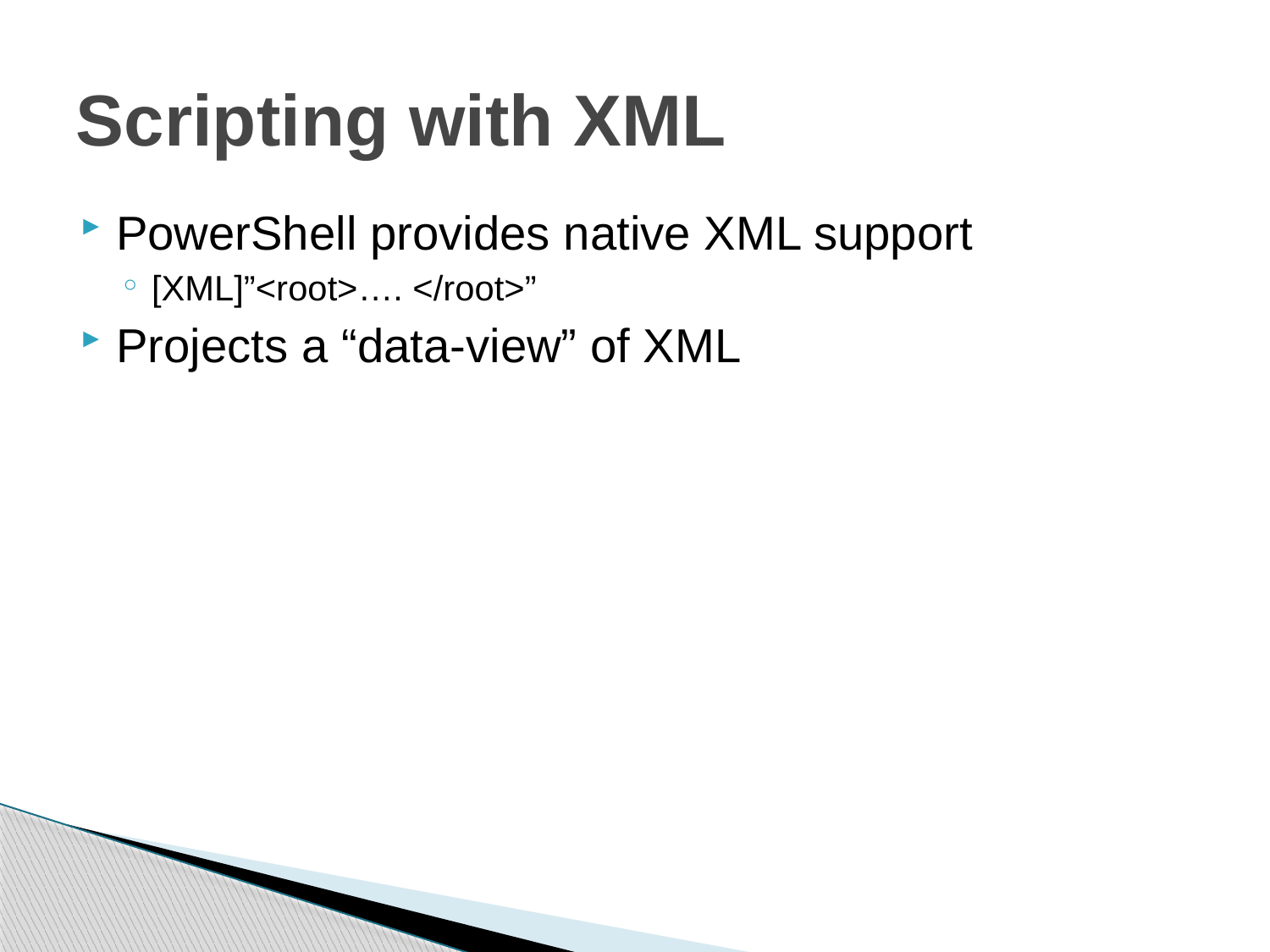

# Scripting with XML
PowerShell provides native XML support
[XML]”<root>…. </root>”
Projects a “data-view” of XML